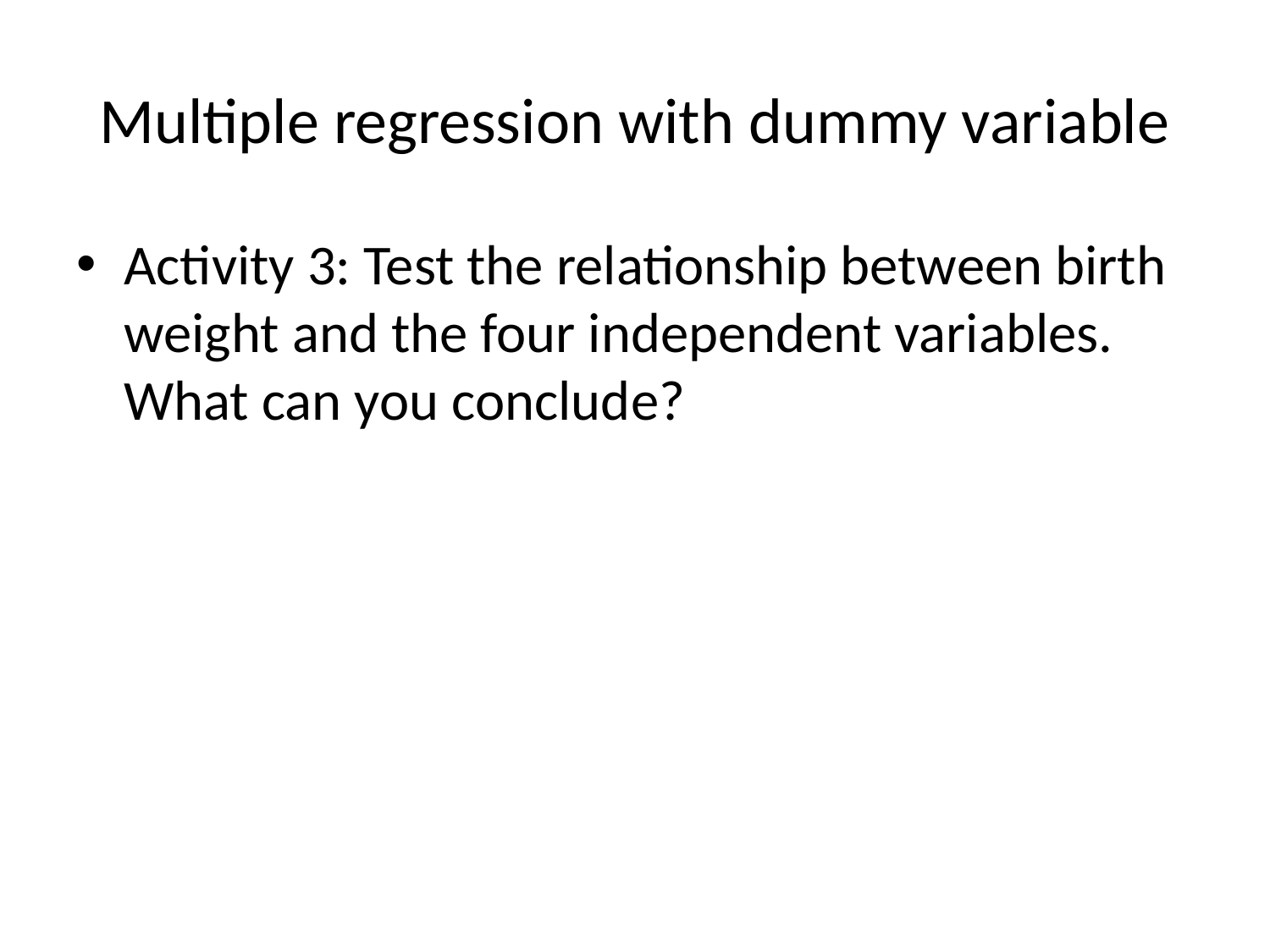

# Multiple regression with dummy variable
Activity 3: Test the relationship between birth weight and the four independent variables. What can you conclude?